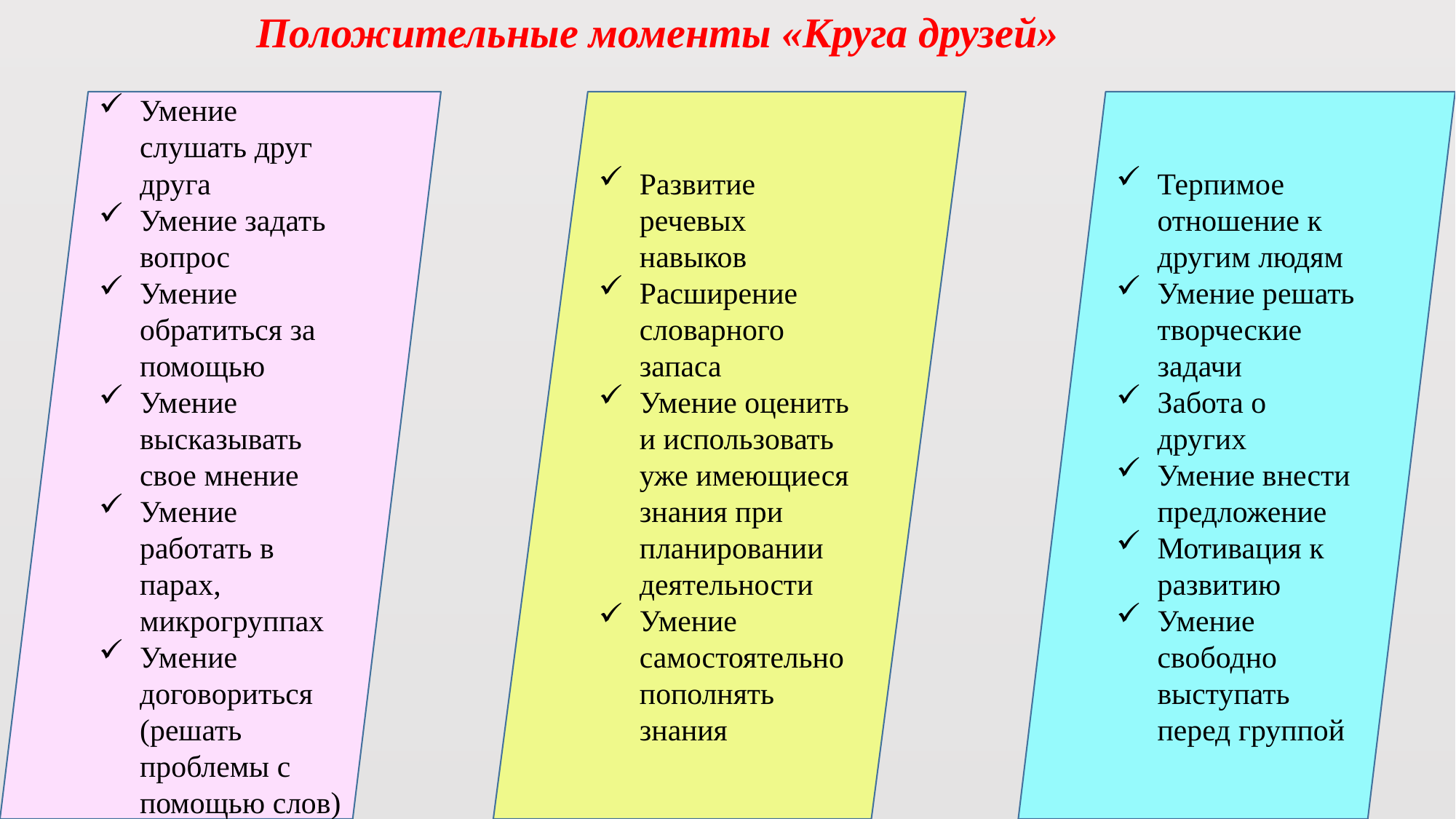

Положительные моменты «Круга друзей»
Умение слушать друг друга
Умение задать вопрос
Умение обратиться за помощью
Умение высказывать свое мнение
Умение работать в парах, микрогруппах
Умение договориться (решать проблемы с помощью слов)
Развитие речевых навыков
Расширение словарного запаса
Умение оценить и использовать уже имеющиеся знания при планировании деятельности
Умение самостоятельно пополнять знания
Терпимое отношение к другим людям
Умение решать творческие задачи
Забота о других
Умение внести предложение
Мотивация к развитию
Умение свободно выступать перед группой